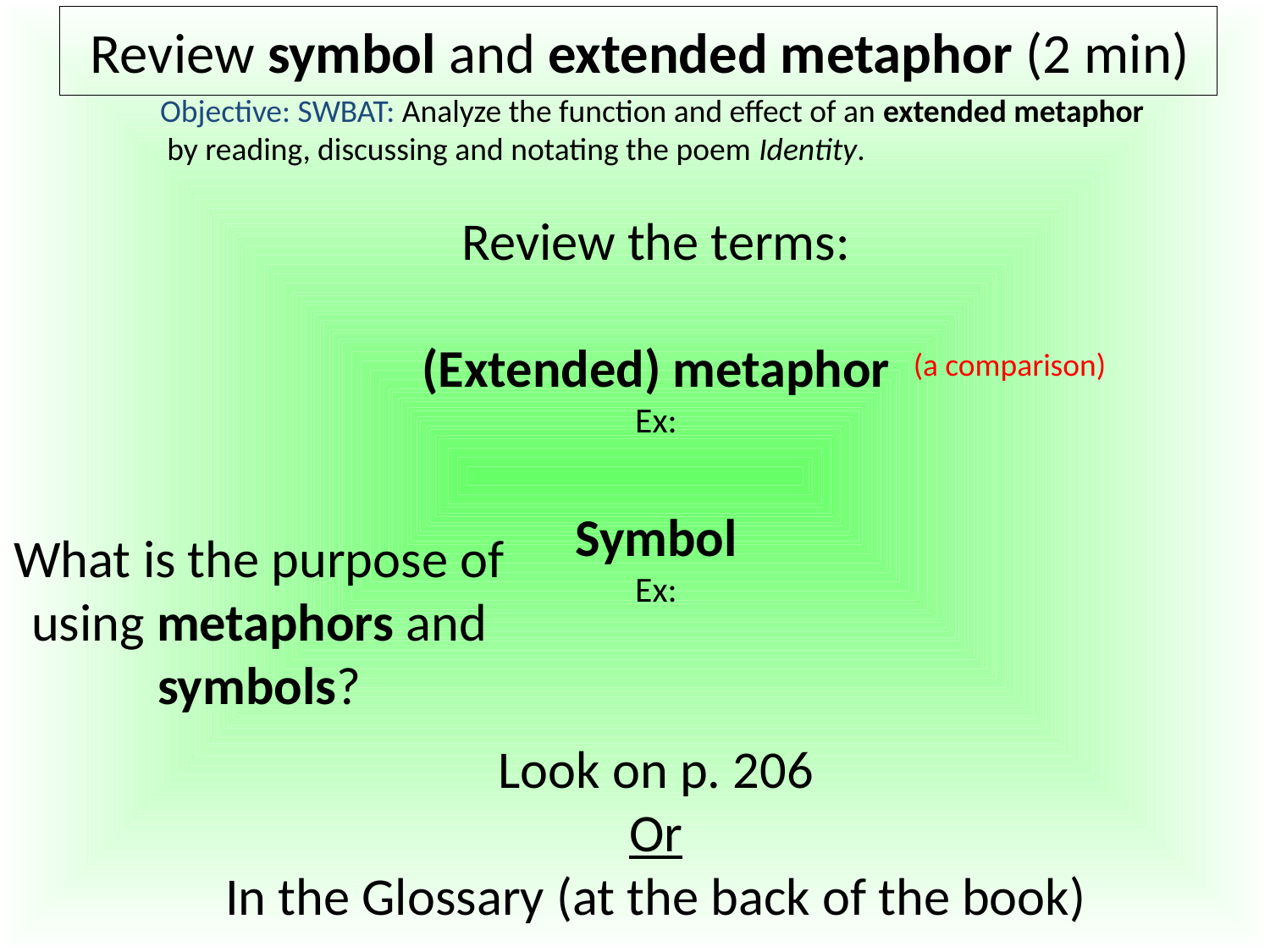

# Review symbol and extended metaphor (2 min)
Objective: SWBAT: Analyze the function and effect of an extended metaphor
 by reading, discussing and notating the poem Identity.
Review the terms:

(Extended) metaphor
Ex:

Symbol
Ex:

Look on p. 206
Or
In the Glossary (at the back of the book)
(a comparison)
What is the purpose of using metaphors and symbols?